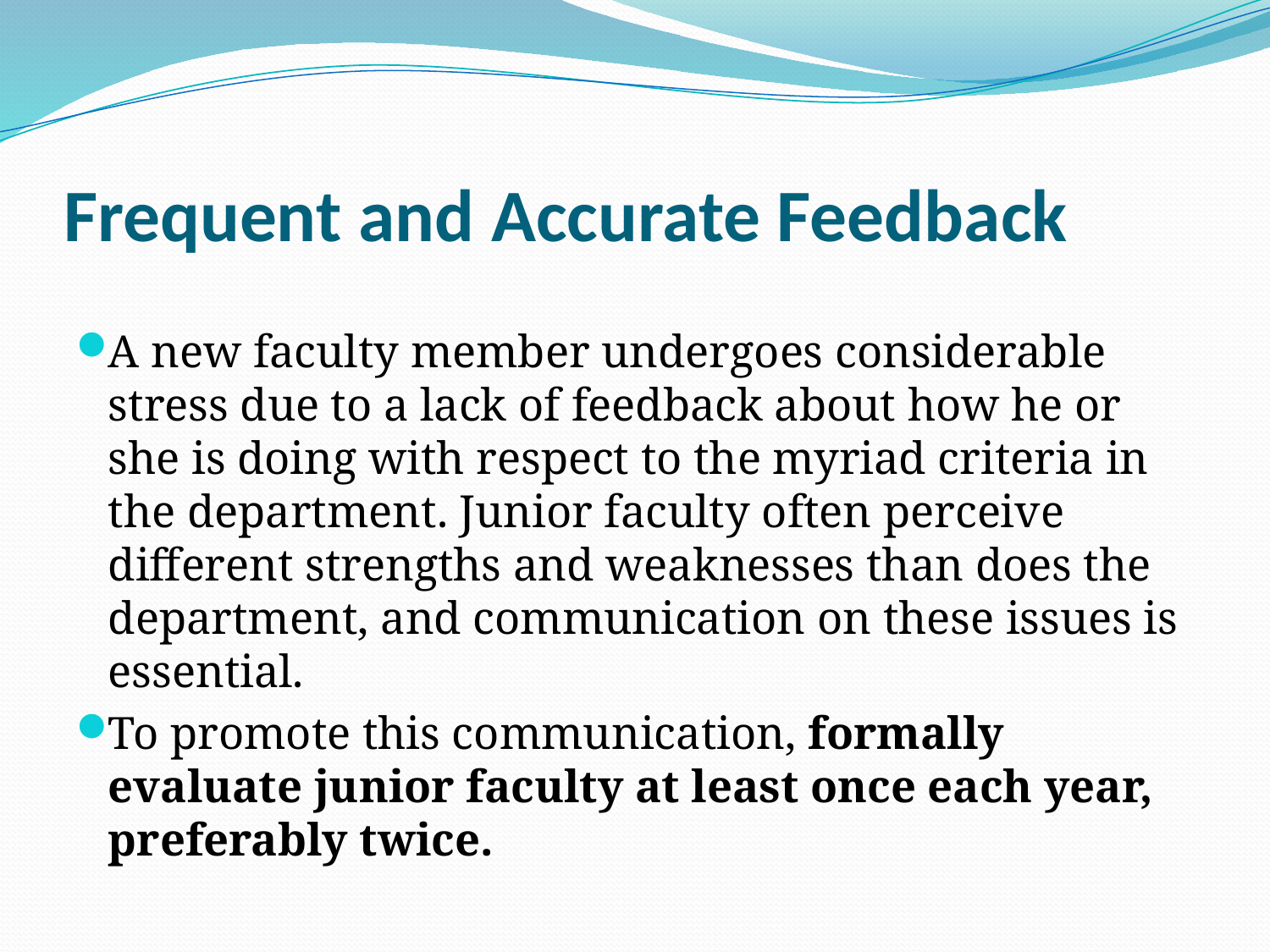

# Frequent and Accurate Feedback

A new faculty member undergoes considerable stress due to a lack of feedback about how he or she is doing with respect to the myriad criteria in the department. Junior faculty often perceive different strengths and weaknesses than does the department, and communication on these issues is essential.
To promote this communication, formally evaluate junior faculty at least once each year, preferably twice.